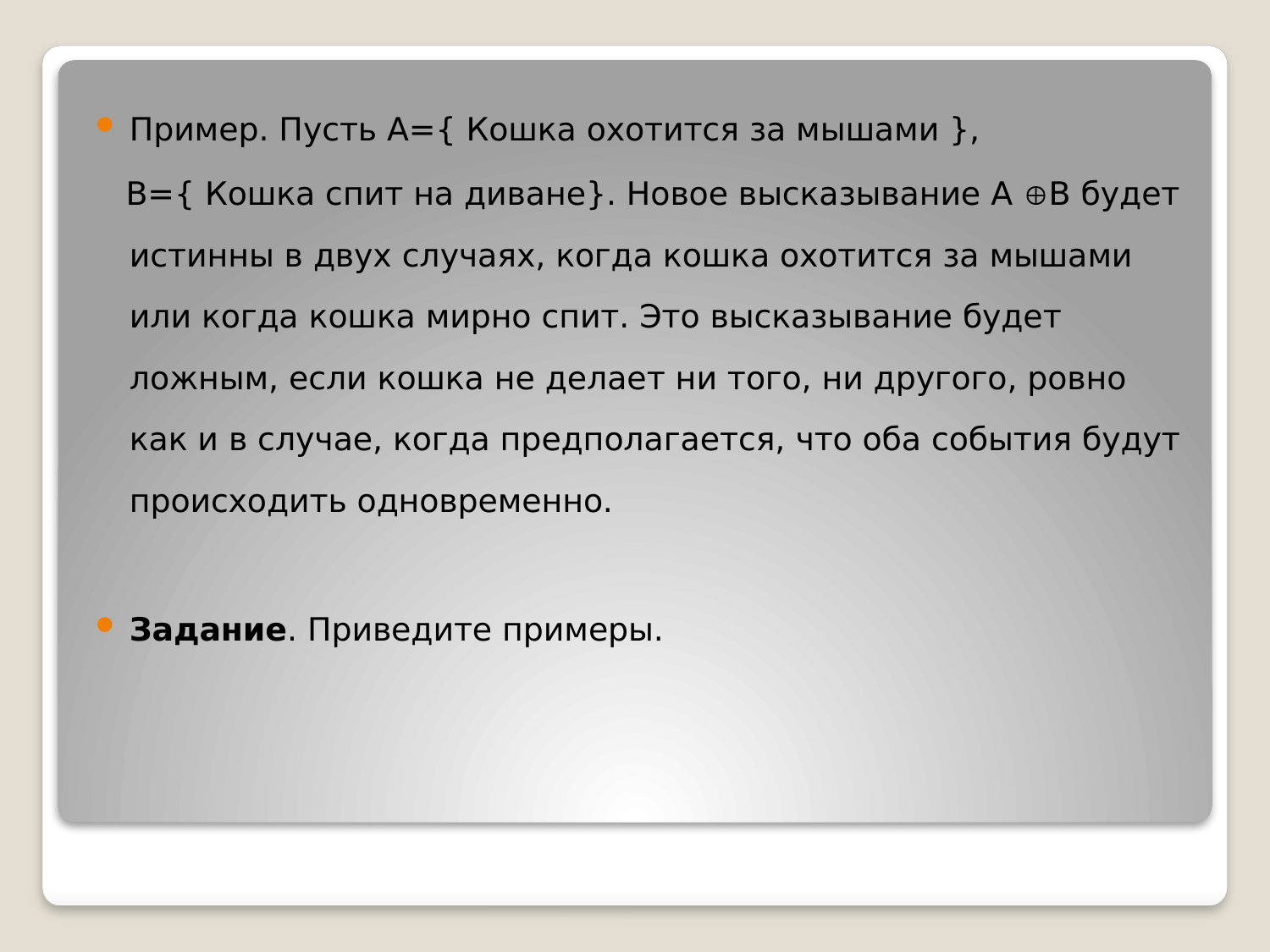

Пример. Пусть А={ Кошка охотится за мышами },
   В={ Кошка спит на диване}. Новое высказывание А ⊕В будет истинны в двух случаях, когда кошка охотится за мышами или когда кошка мирно спит. Это высказывание будет ложным, если кошка не делает ни того, ни другого, ровно как и в случае, когда предполагается, что оба события будут происходить одновременно.

Задание. Приведите примеры.